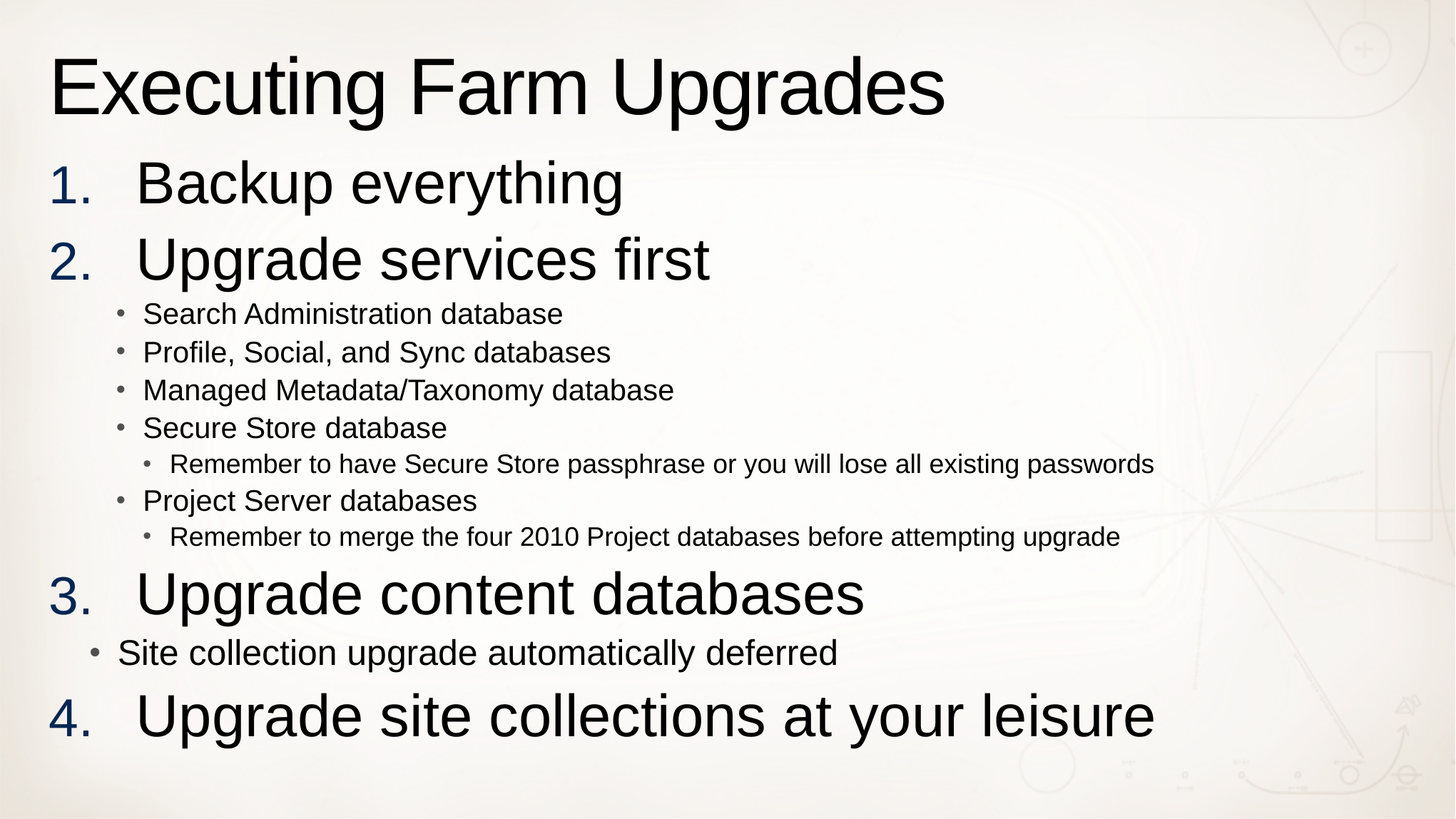

# Executing Farm Upgrades
Backup everything
Upgrade services first
Search Administration database
Profile, Social, and Sync databases
Managed Metadata/Taxonomy database
Secure Store database
Remember to have Secure Store passphrase or you will lose all existing passwords
Project Server databases
Remember to merge the four 2010 Project databases before attempting upgrade
Upgrade content databases
Site collection upgrade automatically deferred
Upgrade site collections at your leisure